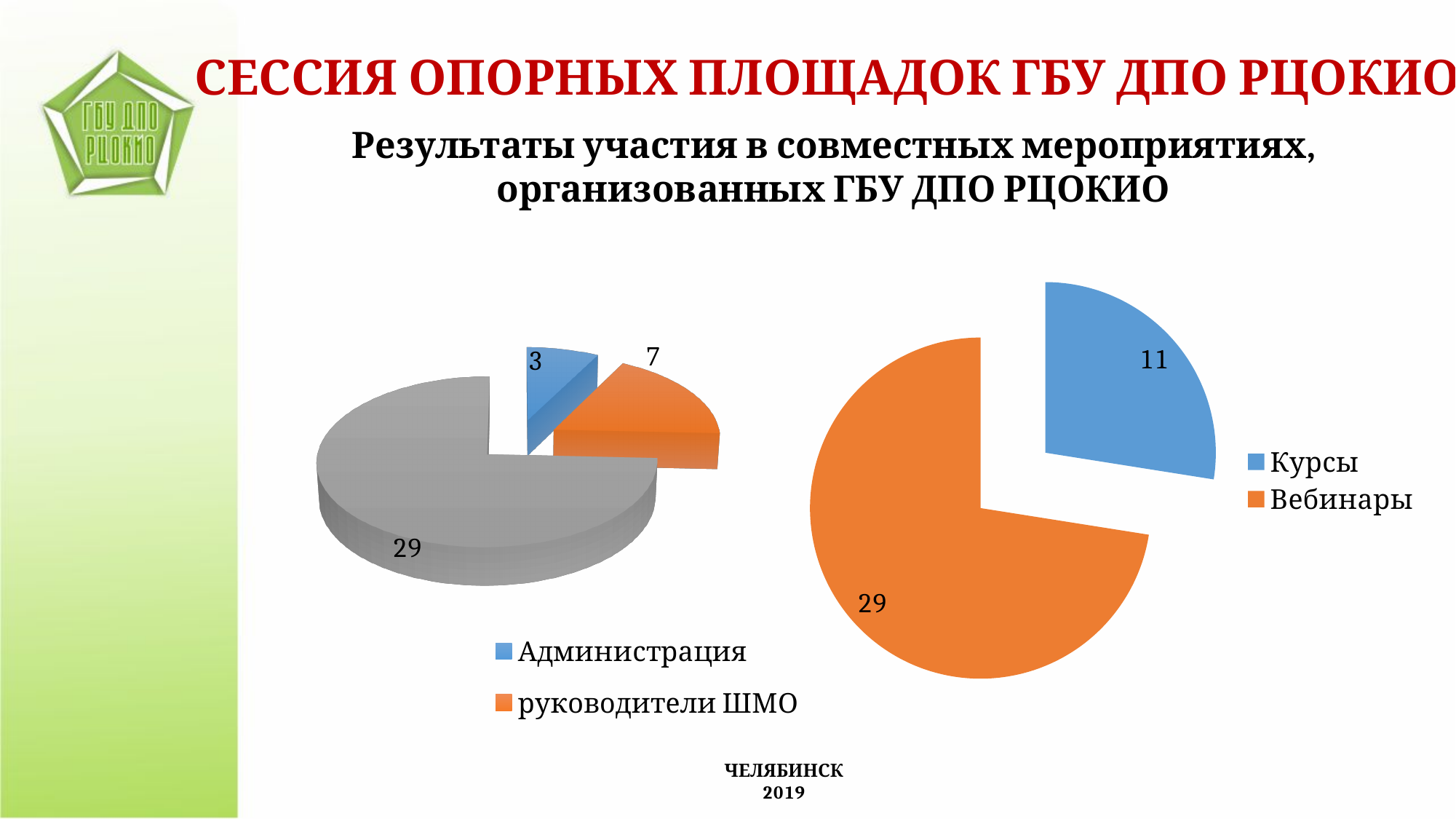

СЕССИЯ ОПОРНЫХ ПЛОЩАДОК ГБУ ДПО РЦОКИО

[unsupported chart]

Результаты участия в совместных мероприятиях,
организованных ГБУ ДПО РЦОКИО

### Chart

| Category | Столбец1 |
|---|---|
| Курсы | 11.0 |
| Вебинары | 29.0 |
ЧЕЛЯБИНСК
2019